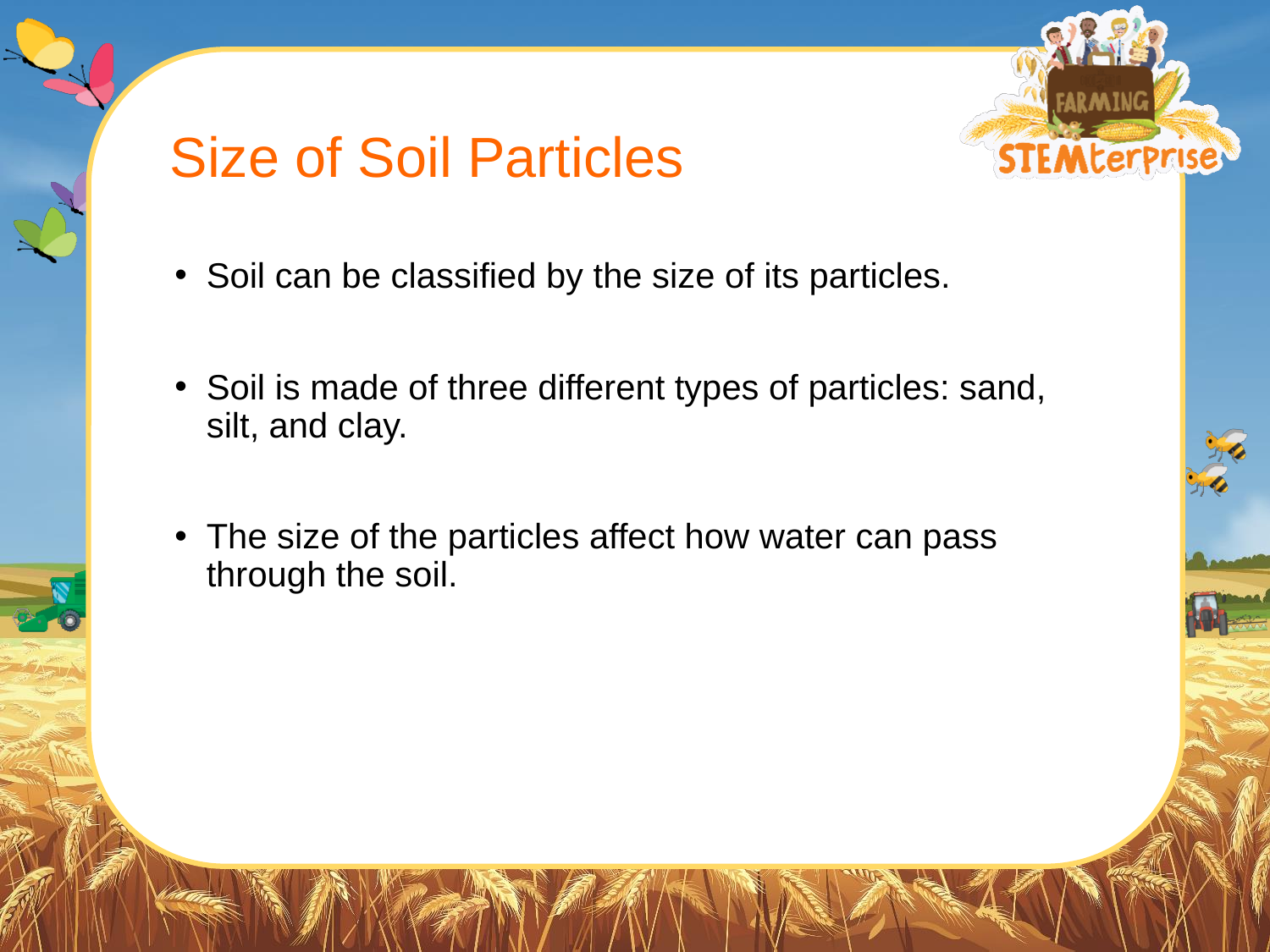

# Size of Soil Particles
Soil can be classified by the size of its particles.

Soil is made of three different types of particles: sand, silt, and clay.

The size of the particles affect how water can pass through the soil.